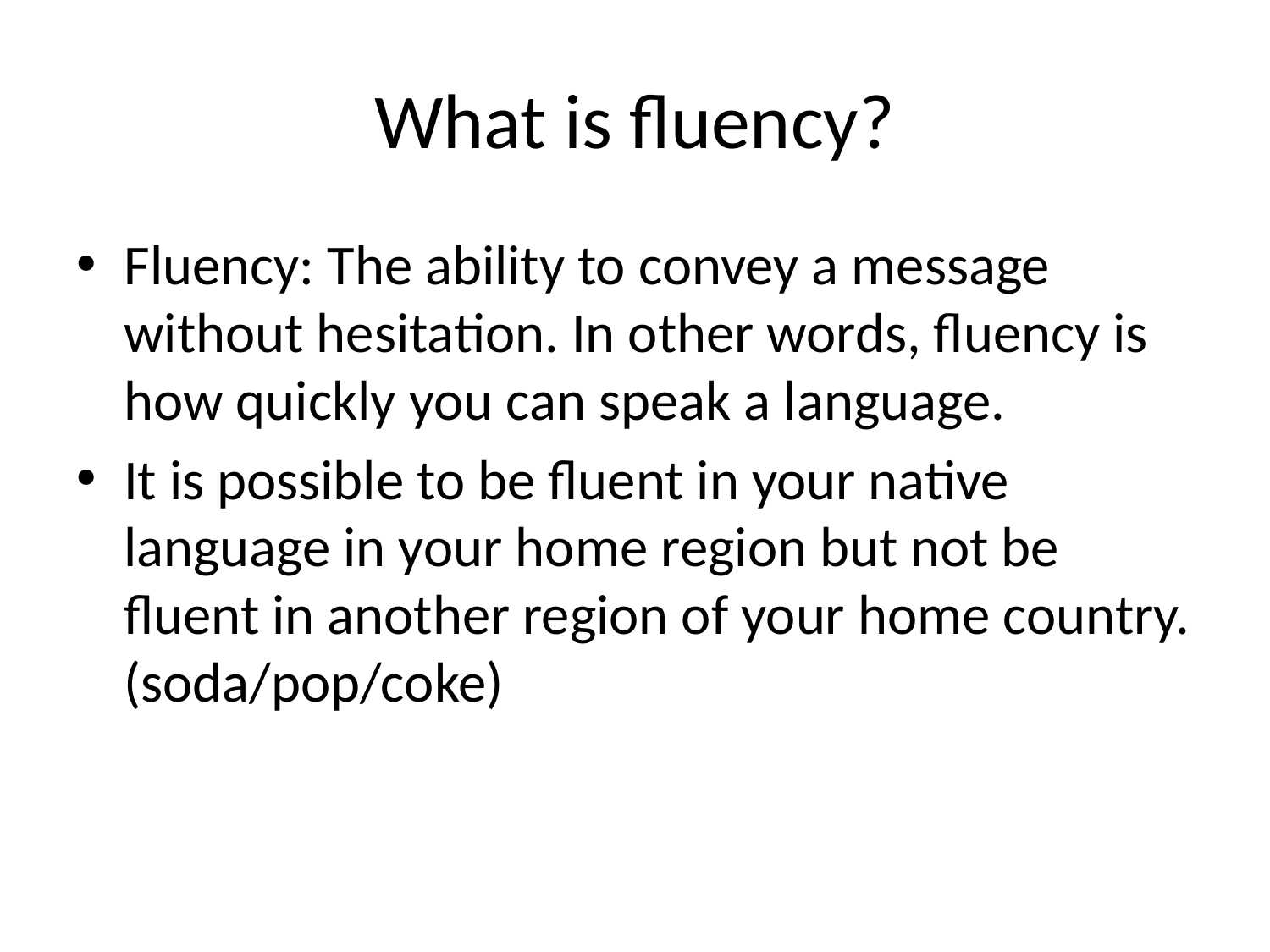

# What is fluency?
Fluency: The ability to convey a message without hesitation. In other words, fluency is how quickly you can speak a language.
It is possible to be fluent in your native language in your home region but not be fluent in another region of your home country. (soda/pop/coke)